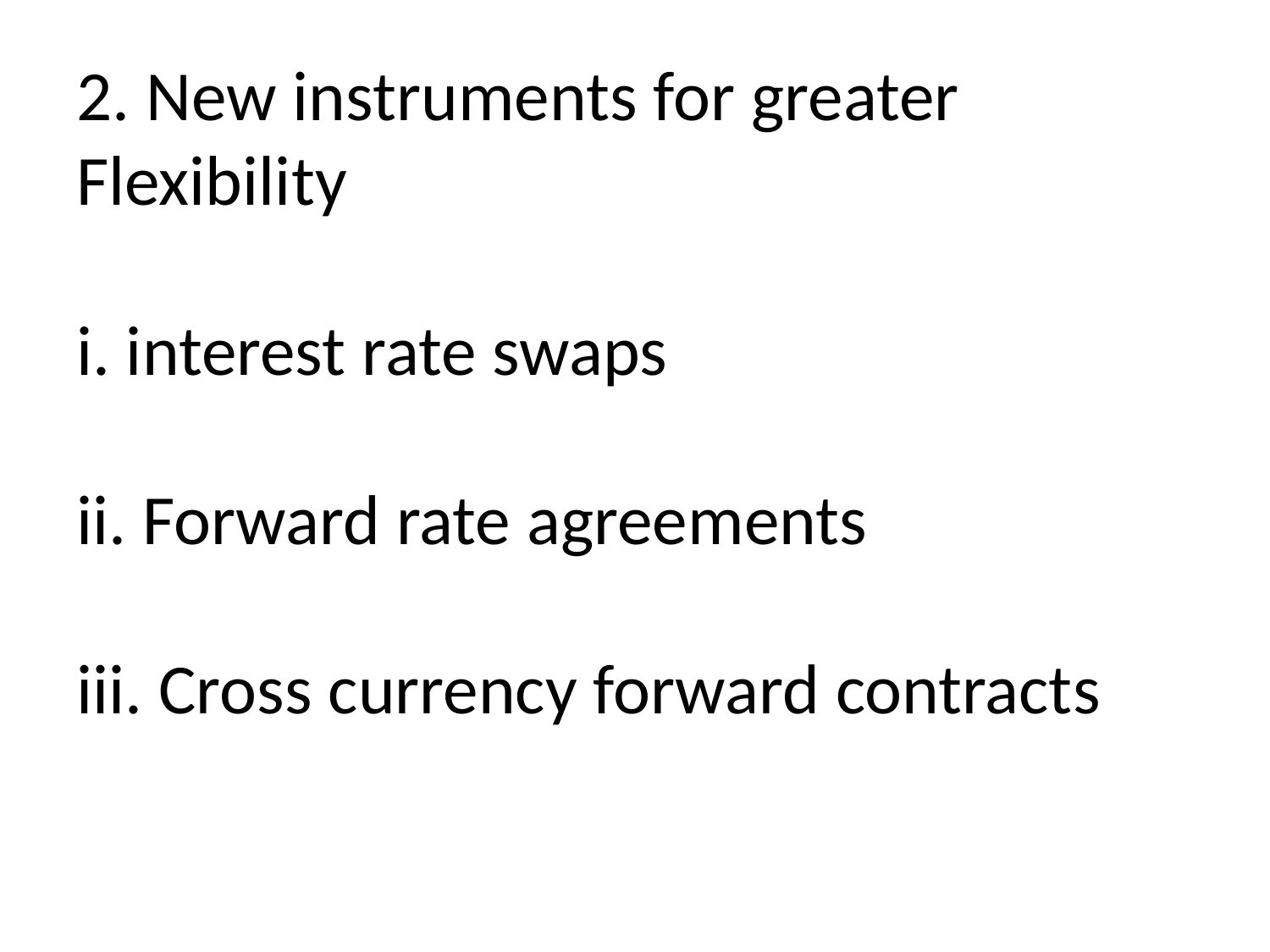

# 2. New instruments for greater Flexibility i. interest rate swaps ii. Forward rate agreements iii. Cross currency forward contracts